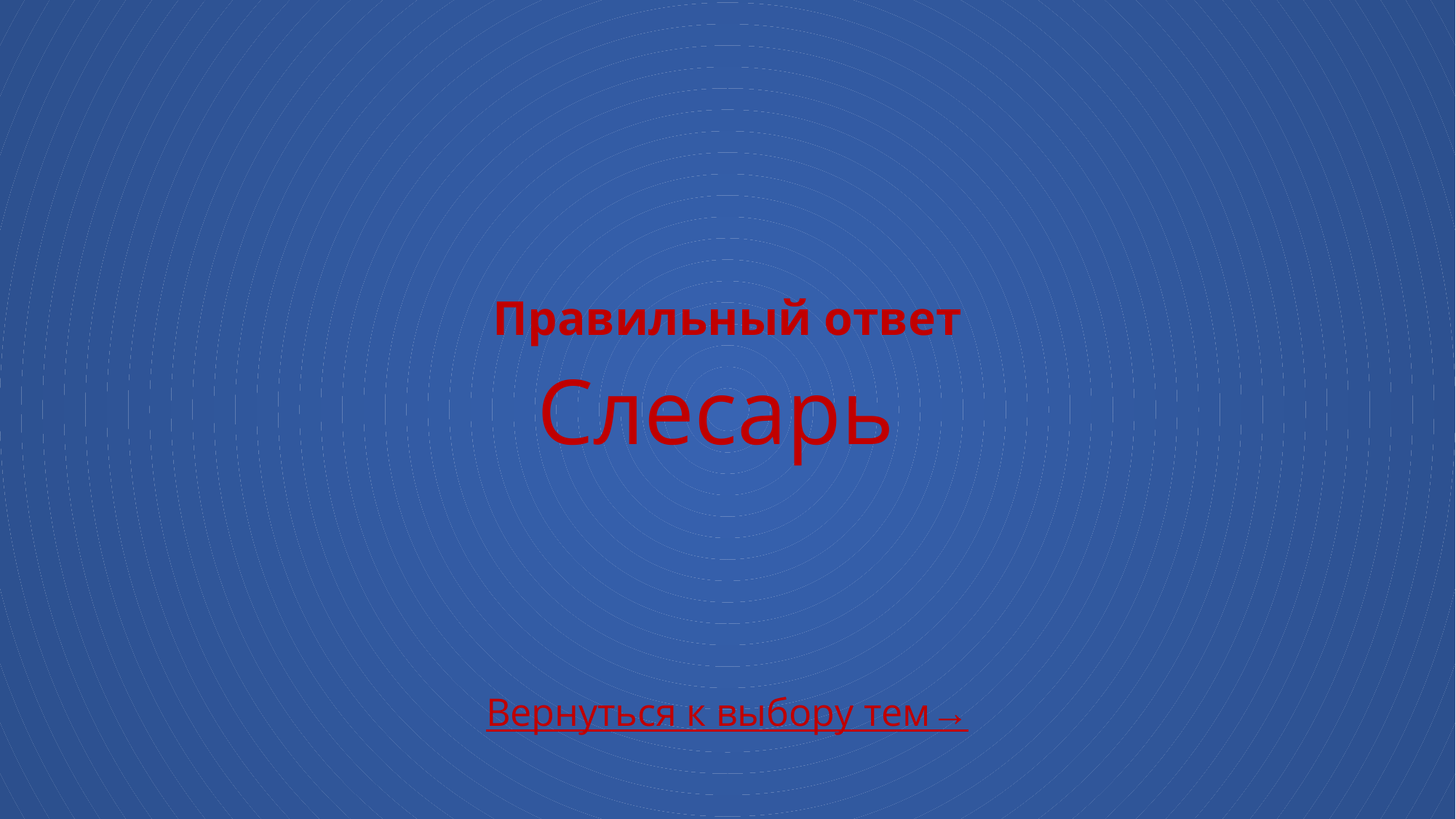

# Правильный ответ Слесарь
Вернуться к выбору тем→